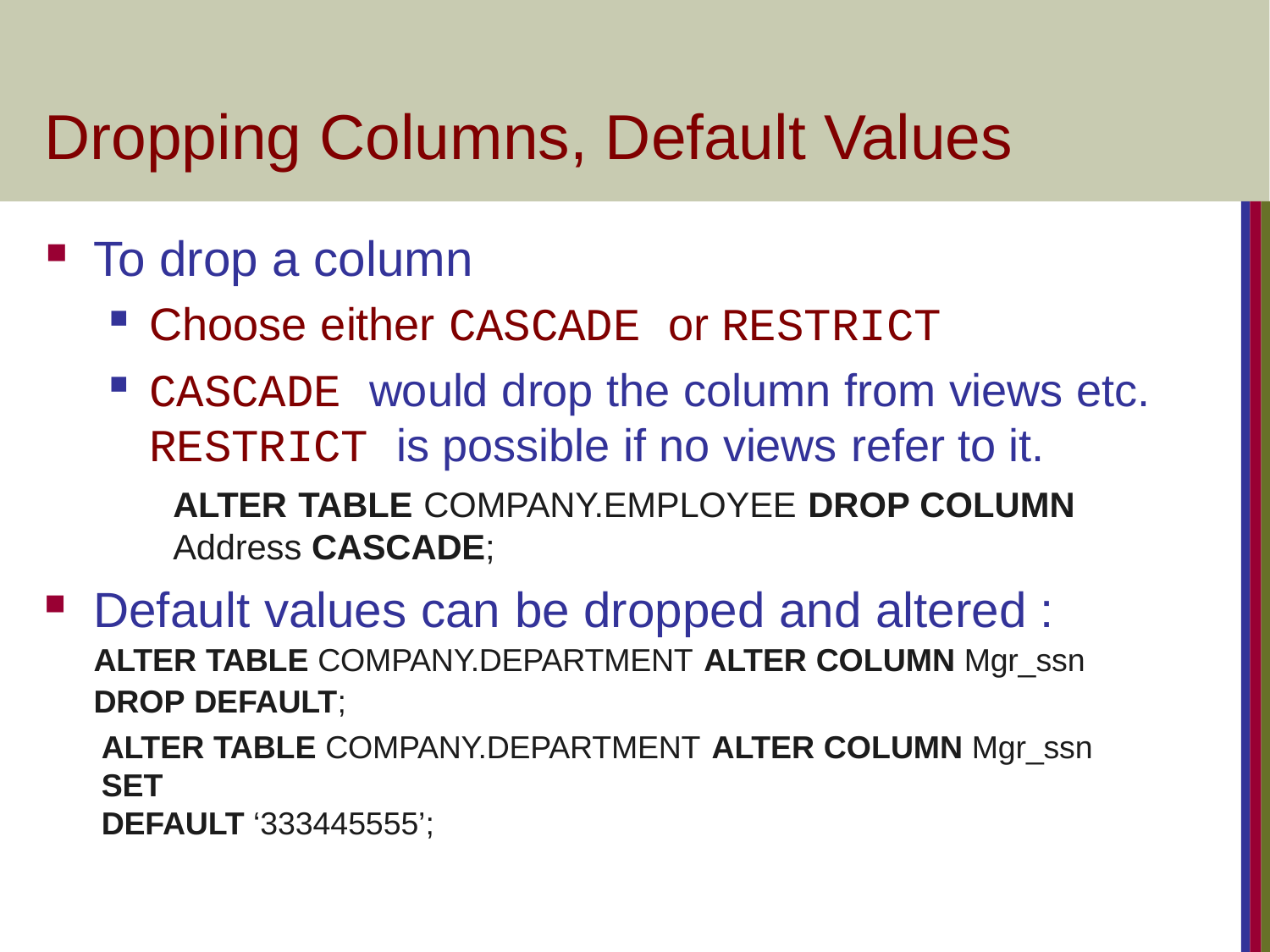

# Dropping Columns, Default Values
To drop a column
Choose either CASCADE or RESTRICT
CASCADE would drop the column from views etc.
RESTRICT is possible if no views refer to it.
ALTER TABLE COMPANY.EMPLOYEE DROP COLUMN
Address CASCADE;
Default values can be dropped and altered :  ALTER TABLE COMPANY.DEPARTMENT ALTER COLUMN Mgr_ssn  DROP DEFAULT;
ALTER TABLE COMPANY.DEPARTMENT ALTER COLUMN Mgr_ssn SET
DEFAULT ‘333445555’;